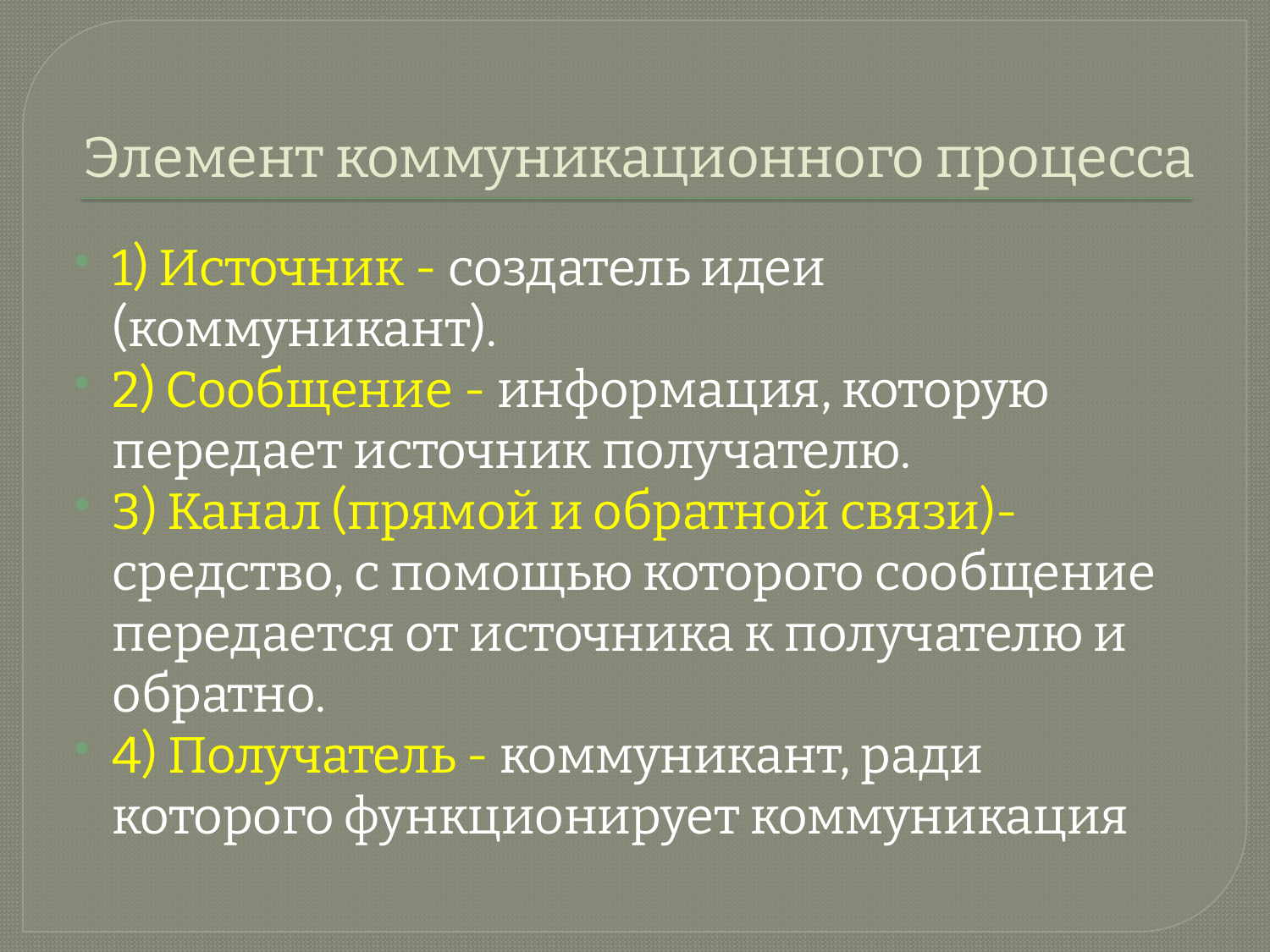

# Элемент коммуникационного процесса
1) Источник - создатель идеи (коммуникант).
2) Сообщение - информация, которую передает источник получателю.
3) Канал (прямой и обратной связи)- средство, с помощью которого сообщение передается от источника к получателю и обратно.
4) Получатель - коммуникант, ради которого функционирует коммуникация